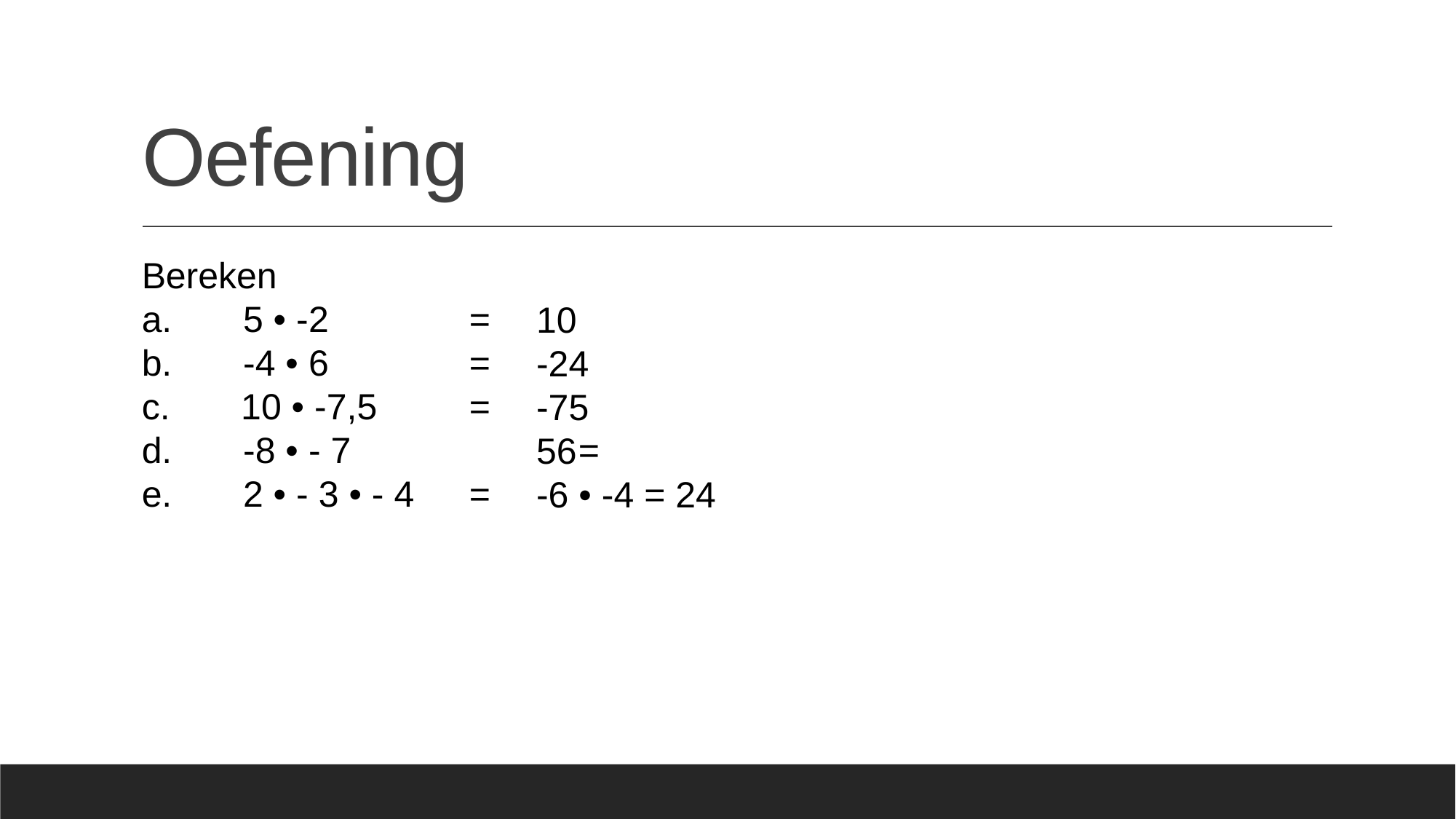

# Oefening
Bereken
a.       5 • -2 		=
b.       -4 • 6 		=
c.       10 • -7,5 	=
d.       -8 • - 7 		=
e.       2 • - 3 • - 4 	=
10
-24
-75
56
-6 • -4 = 24